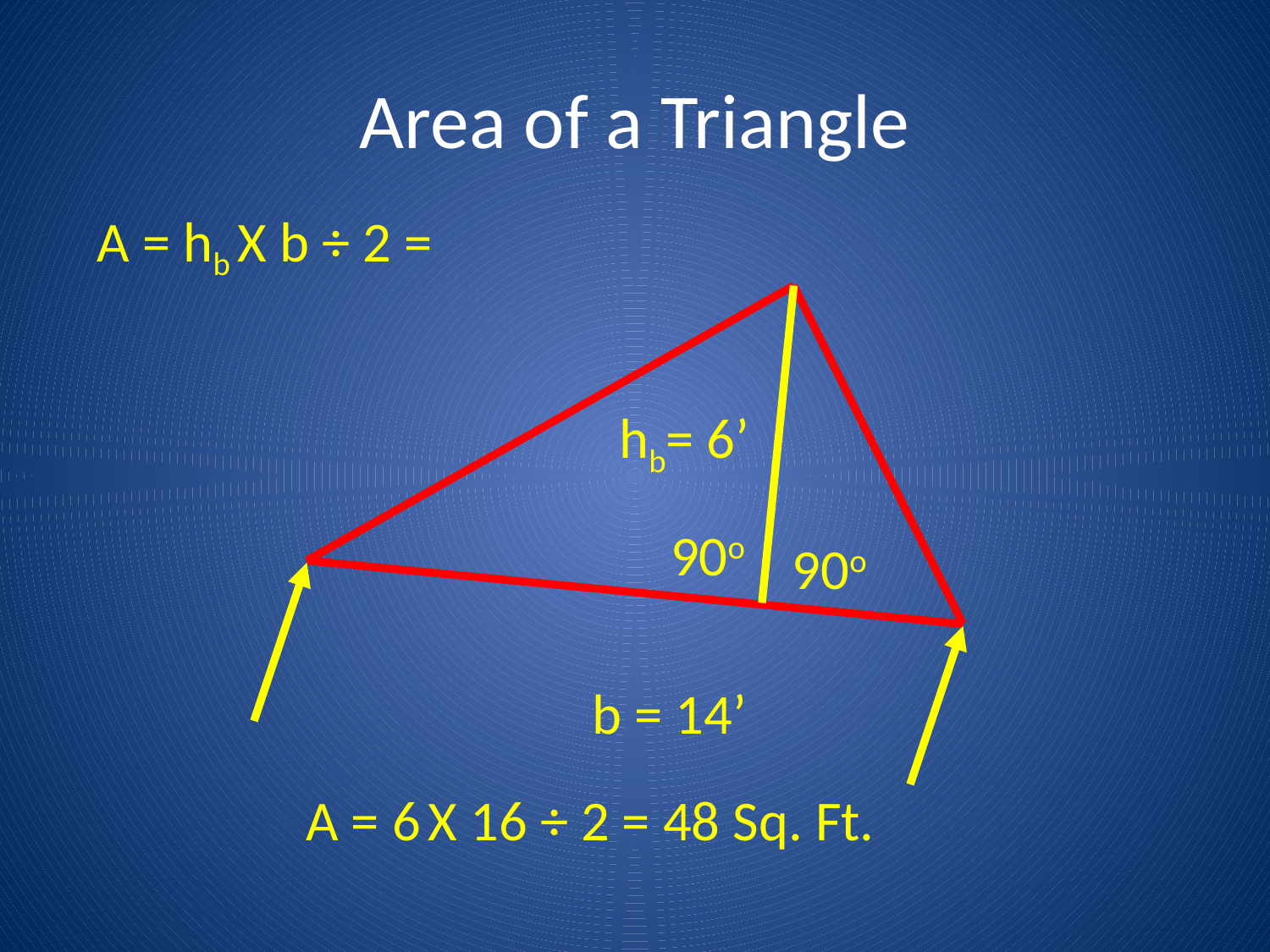

# Area of a Triangle
A = hb X b ÷ 2 =
hb= 6’
90o
90o
b = 14’
A = 6 X 16 ÷ 2 = 48 Sq. Ft.